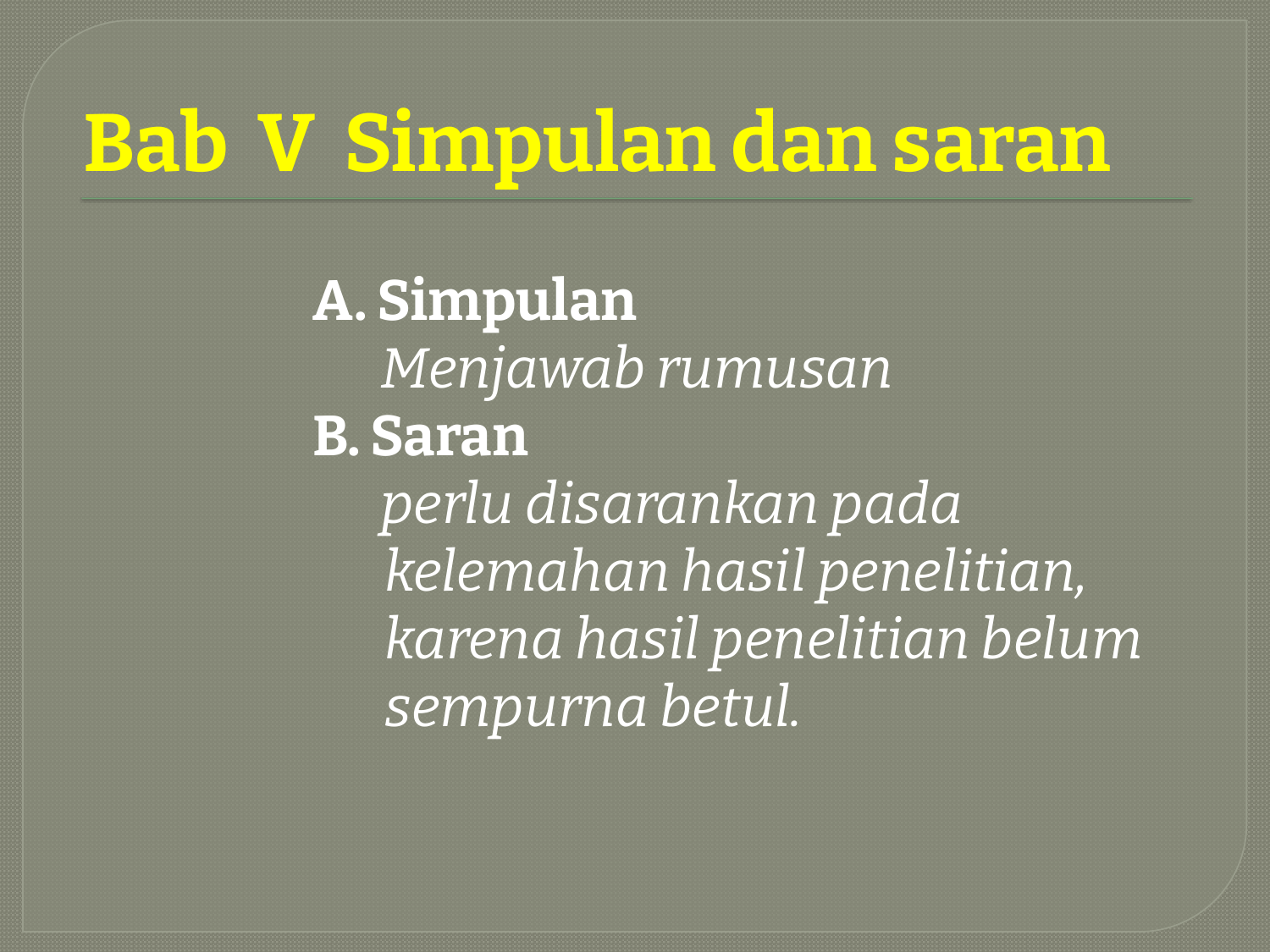

# Bab  V  Simpulan dan saran

A. Simpulan
      Menjawab rumusan
B. Saran
      perlu disarankan pada kelemahan hasil penelitian, karena hasil penelitian belum sempurna betul.